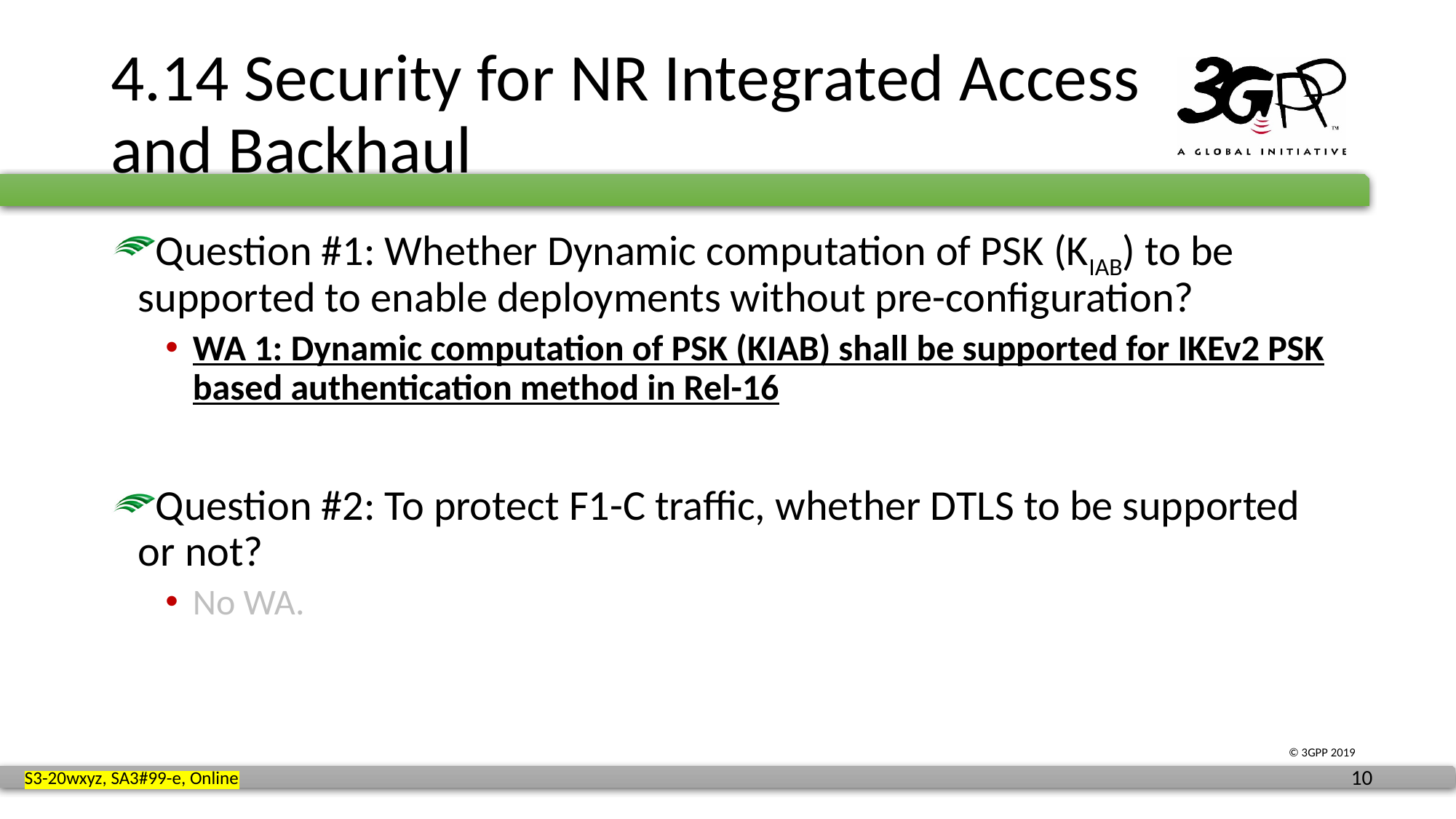

# 4.14 Security for NR Integrated Access and Backhaul
Question #1: Whether Dynamic computation of PSK (KIAB) to be supported to enable deployments without pre-configuration?
WA 1: Dynamic computation of PSK (KIAB) shall be supported for IKEv2 PSK based authentication method in Rel-16

Question #2: To protect F1-C traffic, whether DTLS to be supported or not?
No WA.